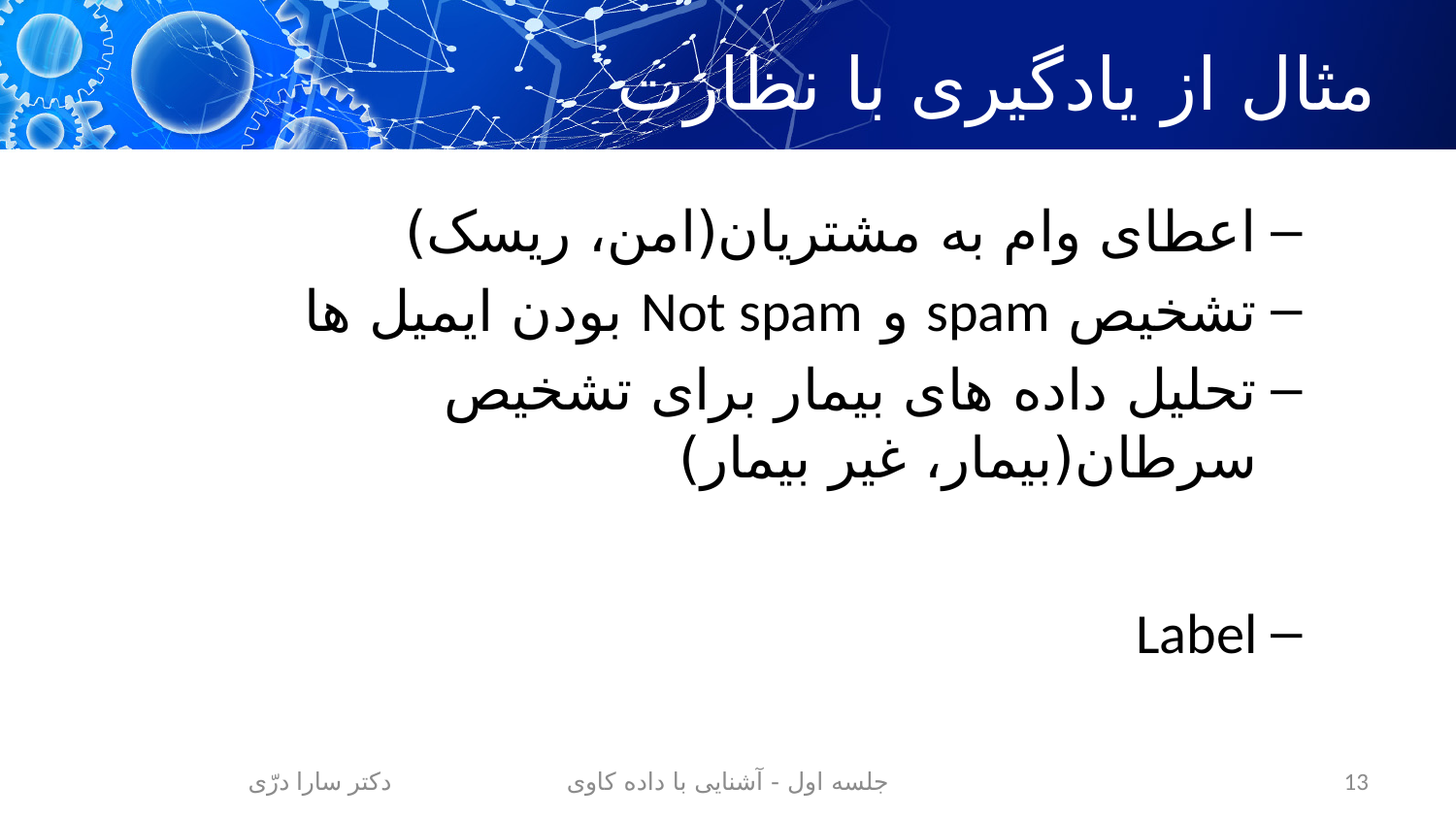

# مثال از یادگیری با نظارت
اعطای وام به مشتریان(امن، ریسک)
تشخیص spam و Not spam بودن ایمیل ها
تحلیل داده های بیمار برای تشخیص سرطان(بیمار، غیر بیمار)

Label
دکتر سارا درّی
جلسه اول - آشنایی با داده کاوی
13